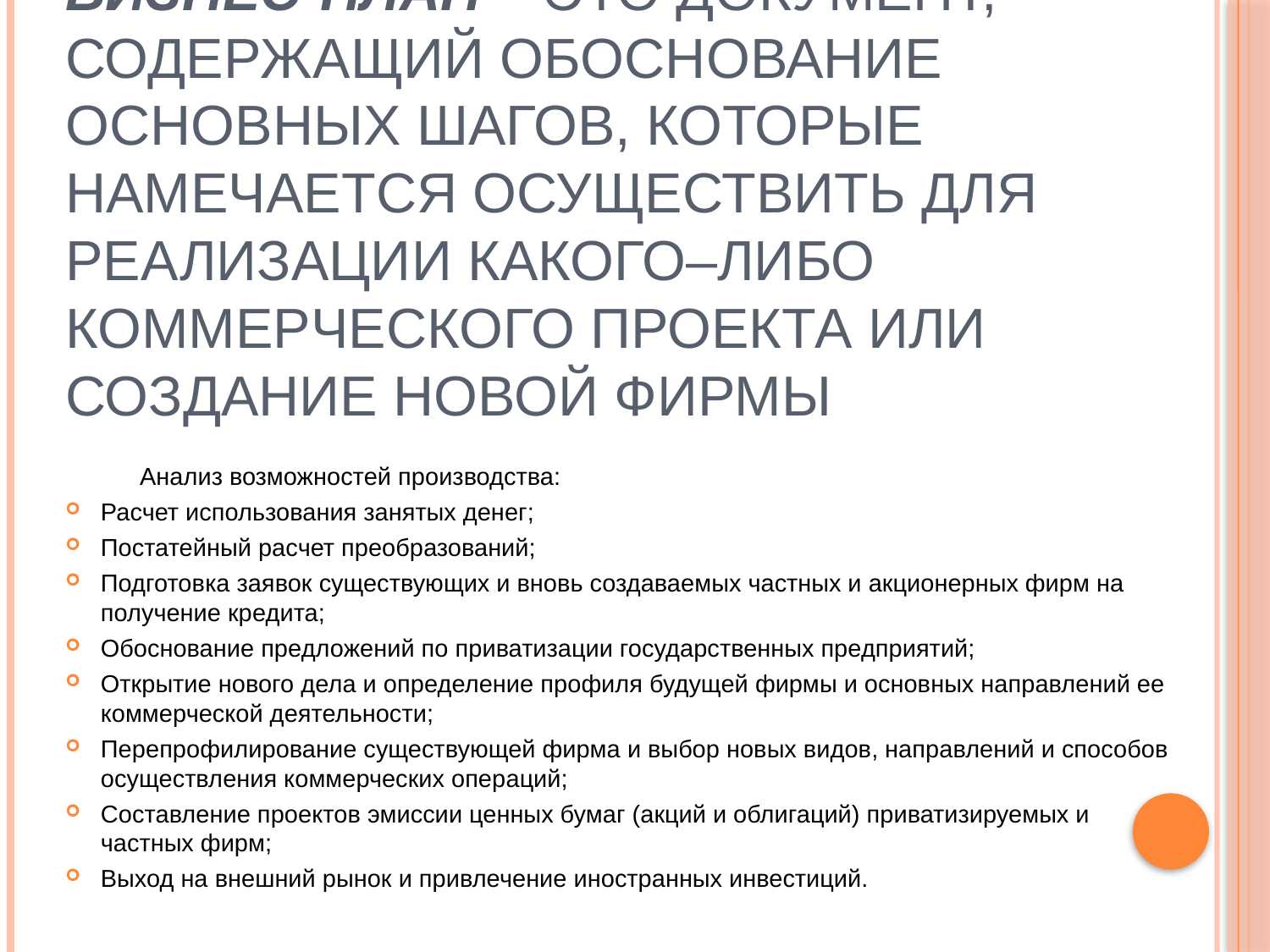

# Бизнес-план – это документ, содержащий обоснование основных шагов, которые намечается осуществить для реализации какого–либо коммерческого проекта или создание новой фирмы
           Анализ возможностей производства:
Расчет использования занятых денег;
Постатейный расчет преобразований;
Подготовка заявок существующих и вновь создаваемых частных и акционерных фирм на получение кредита;
Обоснование предложений по приватизации государственных предприятий;
Открытие нового дела и определение профиля будущей фирмы и основных направлений ее коммерческой деятельности;
Перепрофилирование существующей фирма и выбор новых видов, направлений и способов осуществления коммерческих операций;
Составление проектов эмиссии ценных бумаг (акций и облигаций) приватизируемых и частных фирм;
Выход на внешний рынок и привлечение иностранных инвестиций.